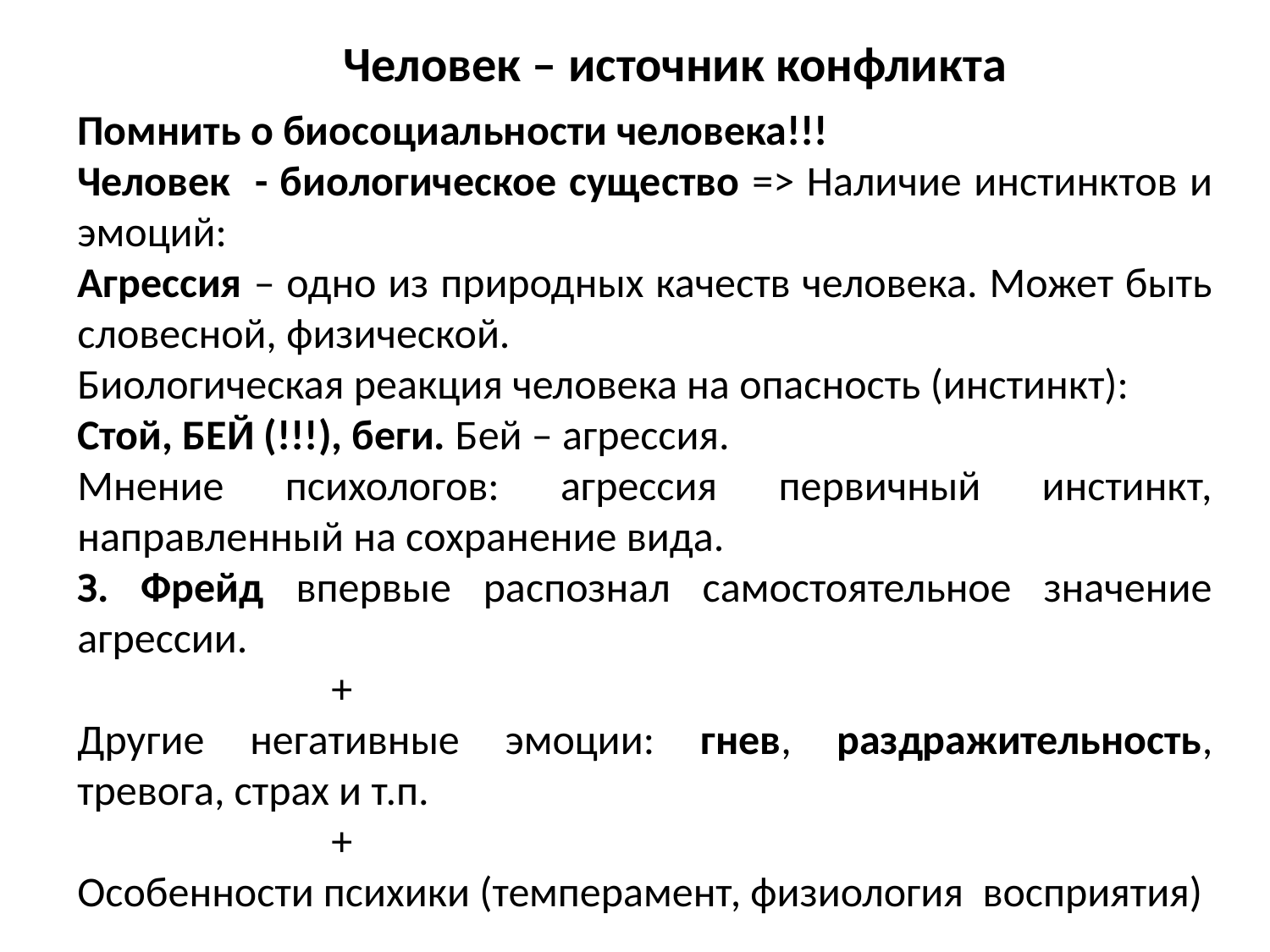

Человек – источник конфликта
Помнить о биосоциальности человека!!!
Человек  - биологическое существо => Наличие инстинктов и эмоций:
Агрессия – одно из природных качеств человека. Может быть словесной, физической.
Биологическая реакция человека на опасность (инстинкт):
Стой, БЕЙ (!!!), беги. Бей – агрессия.
Мнение психологов: агрессия первичный инстинкт, направленный на сохранение вида.
З. Фрейд впервые распознал самостоятельное значение агрессии.
		+
Другие негативные эмоции: гнев, раздражительность, тревога, страх и т.п.
		+
Особенности психики (темперамент, физиология  восприятия)